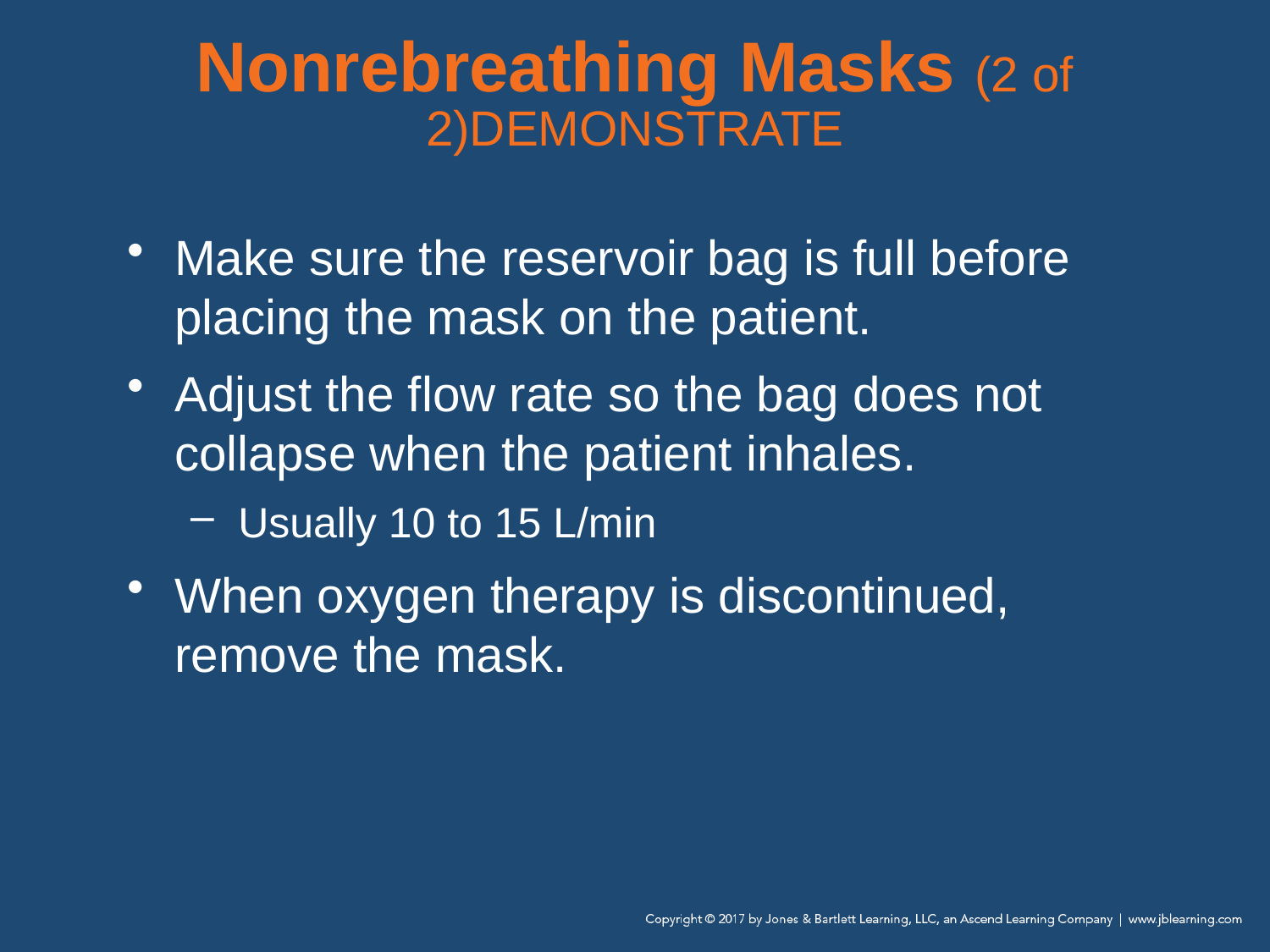

# Nonrebreathing Masks (2 of 2)DEMONSTRATE
Make sure the reservoir bag is full before placing the mask on the patient.
Adjust the flow rate so the bag does not collapse when the patient inhales.
Usually 10 to 15 L/min
When oxygen therapy is discontinued, remove the mask.